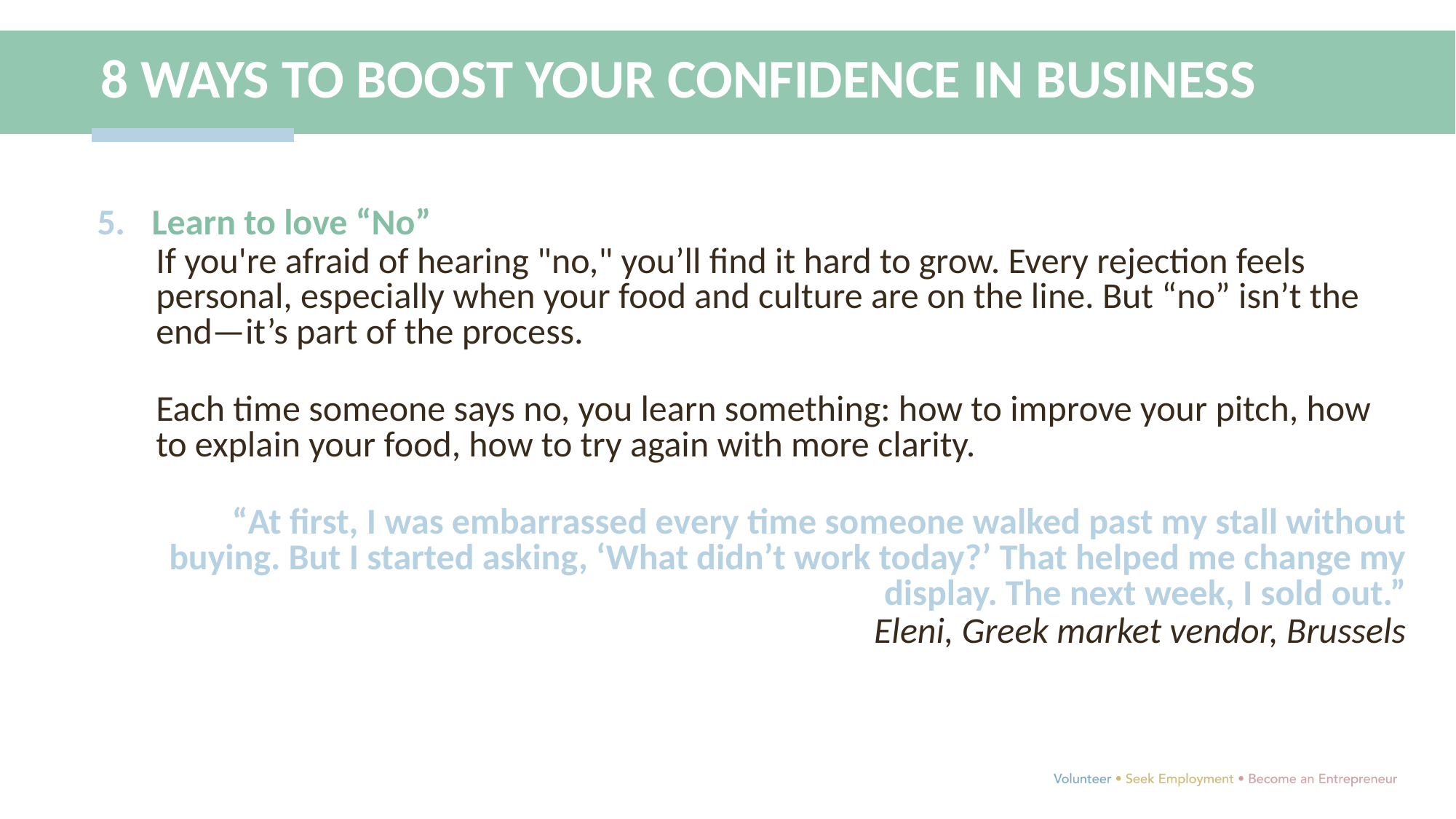

8 WAYS TO BOOST YOUR CONFIDENCE IN BUSINESS
Learn to love “No”
If you're afraid of hearing "no," you’ll find it hard to grow. Every rejection feels personal, especially when your food and culture are on the line. But “no” isn’t the end—it’s part of the process.

Each time someone says no, you learn something: how to improve your pitch, how to explain your food, how to try again with more clarity.

 “At first, I was embarrassed every time someone walked past my stall without buying. But I started asking, ‘What didn’t work today?’ That helped me change my display. The next week, I sold out.”
 Eleni, Greek market vendor, Brussels